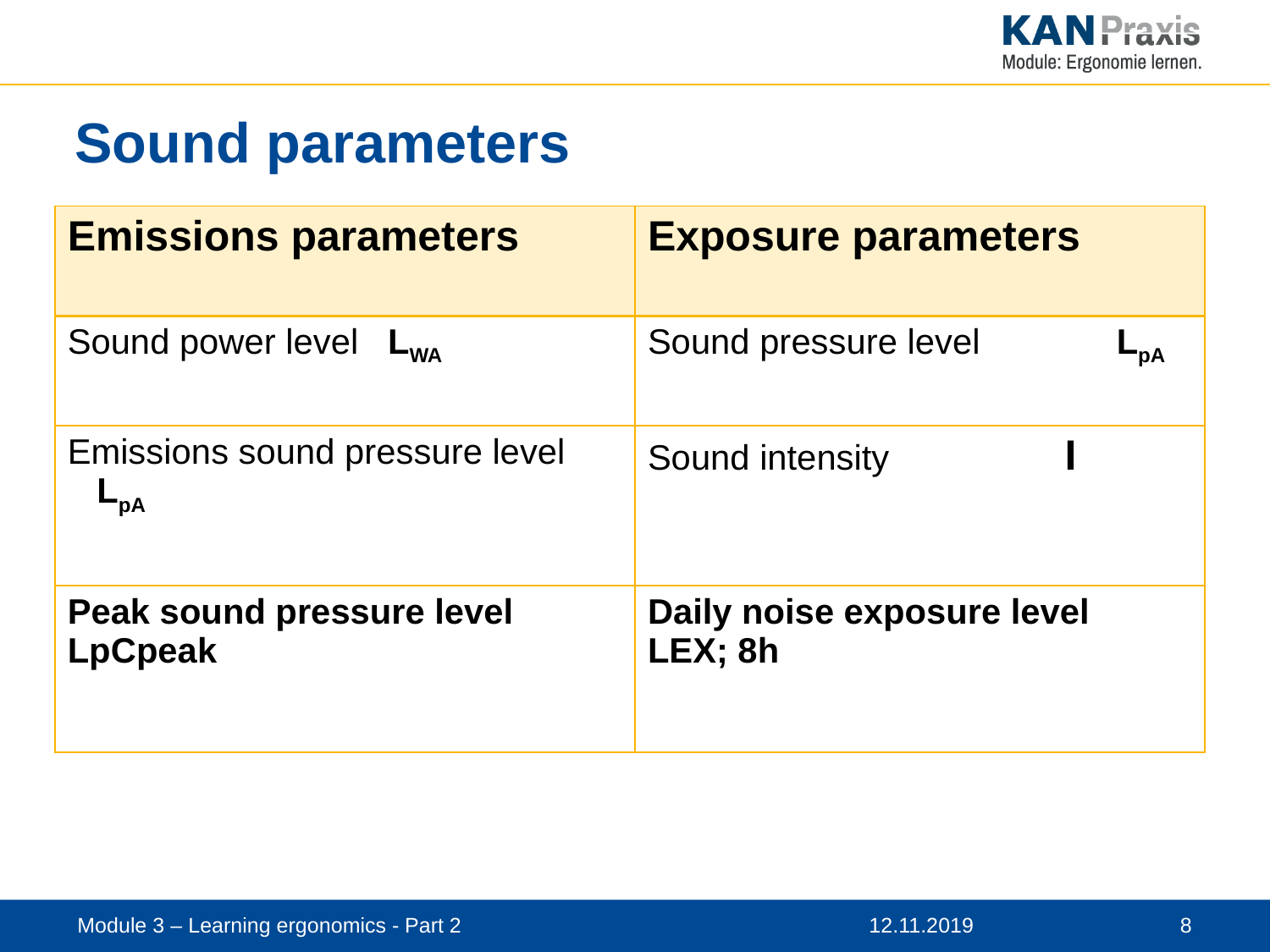

# Sound parameters
| Emissions parameters | Exposure parameters |
| --- | --- |
| Sound power level LWA | Sound pressure level LpA |
| Emissions sound pressure level LpA | Sound intensity I |
| Peak sound pressure level LpCpeak | Daily noise exposure level LEX; 8h |
Module 3 – Learning ergonomics - Part 2
12.11.2019
8